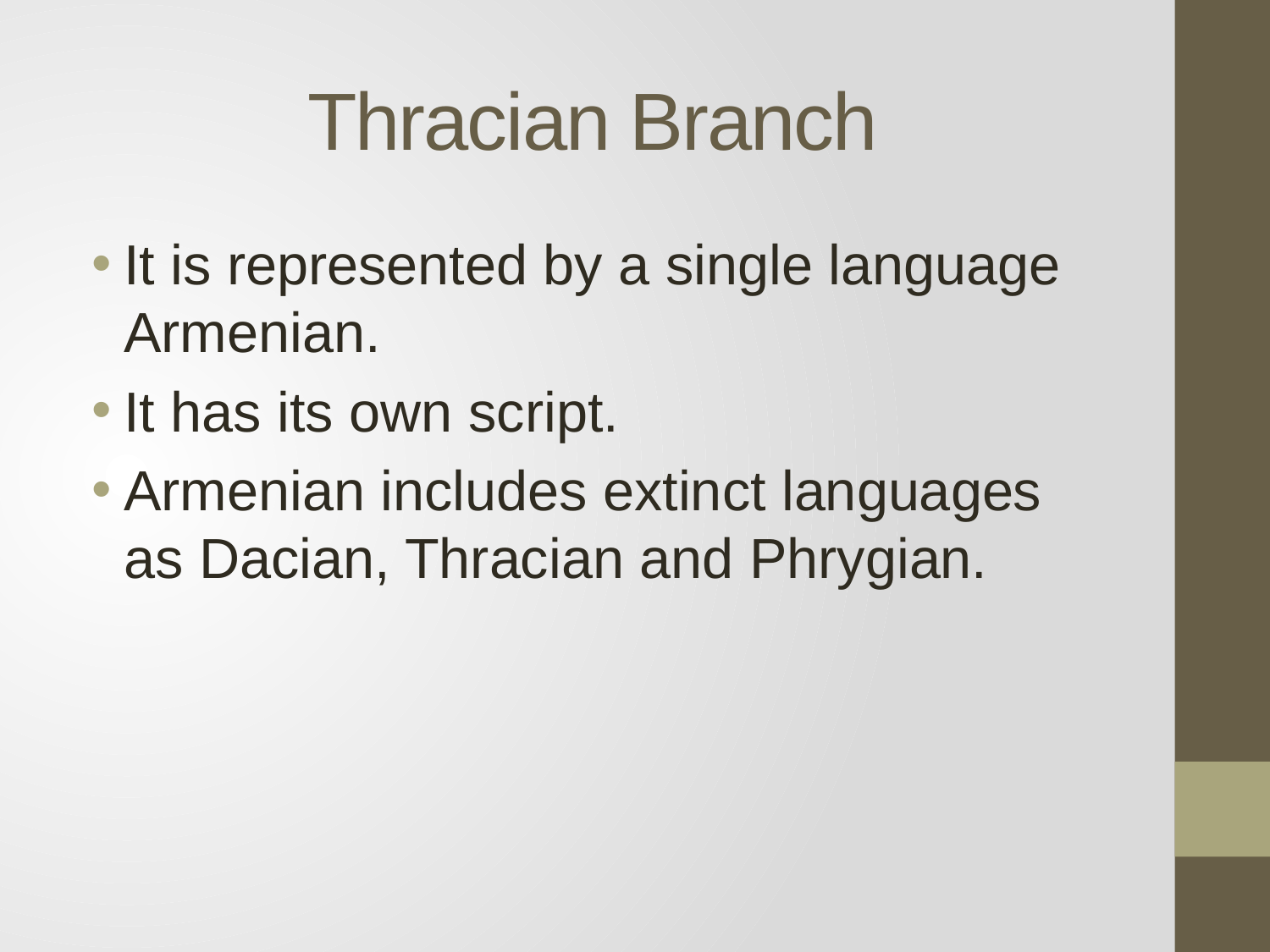

# Thracian Branch
It is represented by a single language Armenian.
It has its own script.
Armenian includes extinct languages as Dacian, Thracian and Phrygian.